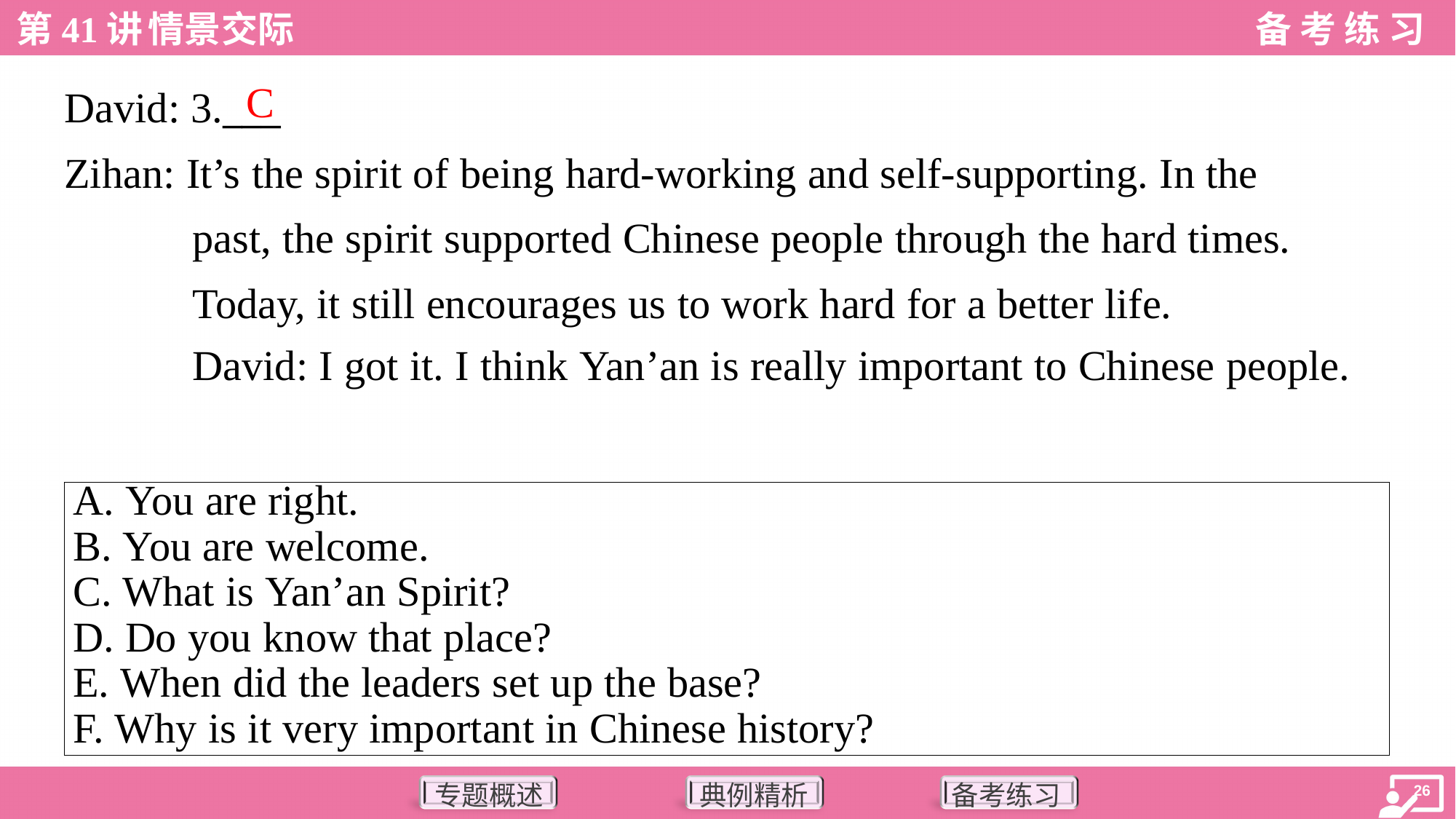

C
David: 3.___
Zihan: It’s the spirit of being hard-working and self-supporting. In the
past, the spirit supported Chinese people through the hard times.
Today, it still encourages us to work hard for a better life.
David: I got it. I think Yan’an is really important to Chinese people.
| A. You are right. B. You are welcome. C. What is Yan’an Spirit? D. Do you know that place? E. When did the leaders set up the base? F. Why is it very important in Chinese history? |
| --- |